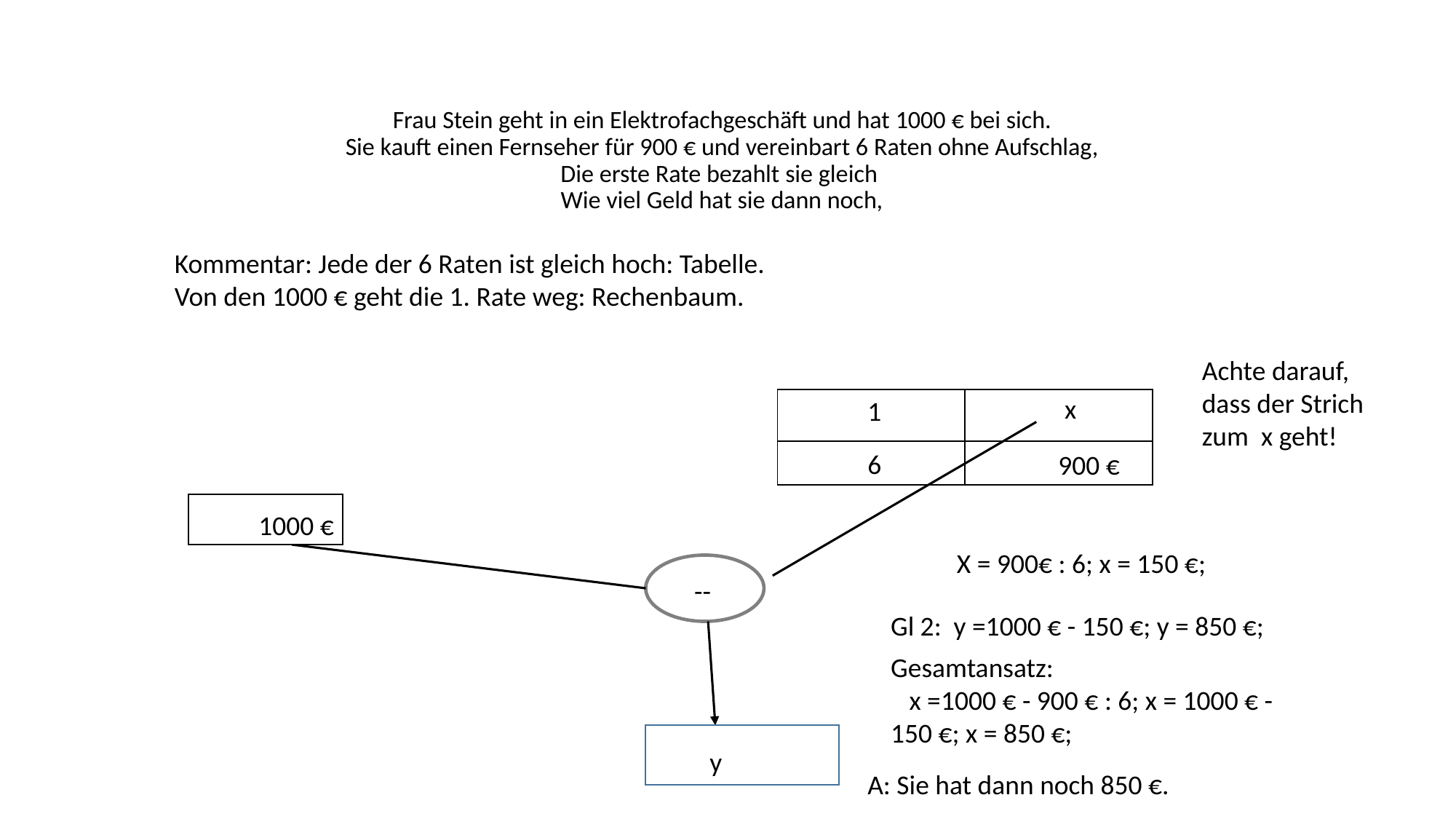

# Frau Stein geht in ein Elektrofachgeschäft und hat 1000 € bei sich. Sie kauft einen Fernseher für 900 € und vereinbart 6 Raten ohne Aufschlag, Die erste Rate bezahlt sie gleich Wie viel Geld hat sie dann noch,
Kommentar: Jede der 6 Raten ist gleich hoch: Tabelle.
Von den 1000 € geht die 1. Rate weg: Rechenbaum.
Achte darauf, dass der Strich zum  x geht!
 x
1
|  |  |
| --- | --- |
|  |  |
6
900 €

1000 €
X = 900€ : 6; x = 150 €;

--
Gl 2:  y =1000 € - 150 €; y = 850 €;
Gesamtansatz:
   x =1000 € - 900 € : 6; x = 1000 € - 150 €; x = 850 €;

y
A: Sie hat dann noch 850 €.